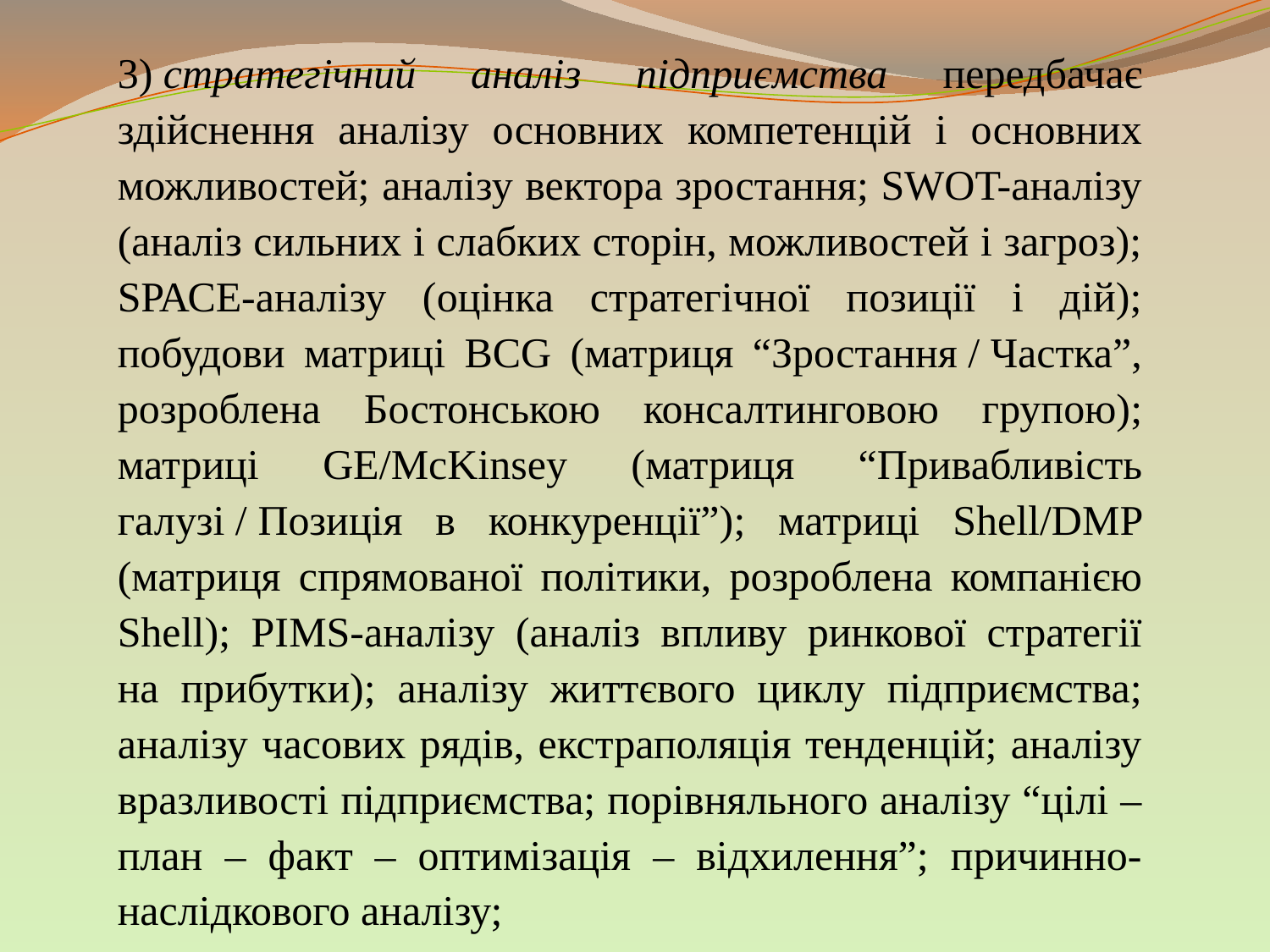

3) стратегічний аналіз підприємства передбачає здійснення аналізу основних компетенцій і основних можливостей; аналізу вектора зростання; SWOT-аналізу (аналіз сильних і слабких сторін, можливостей і загроз); SРАСЕ-аналізу (оцінка стратегічної позиції і дій); побудови матриці BCG (матриця “Зростання / Частка”, розроблена Бостонською консалтинговою групою); матриці GE/McKinsey (матриця “Привабливість галузі / Позиція в конкуренції”); матриці Shеll/DMP (матриця спрямованої політики, розроблена компанією Shеll); PIMS-аналізу (аналіз впливу ринкової стратегії на прибутки); аналізу життєвого циклу підприємства; аналізу часових рядів, екстраполяція тенденцій; аналізу вразливості підприємства; порівняльного аналізу “цілі – план – факт – оптимізація – відхилення”; причинно-наслідкового аналізу;